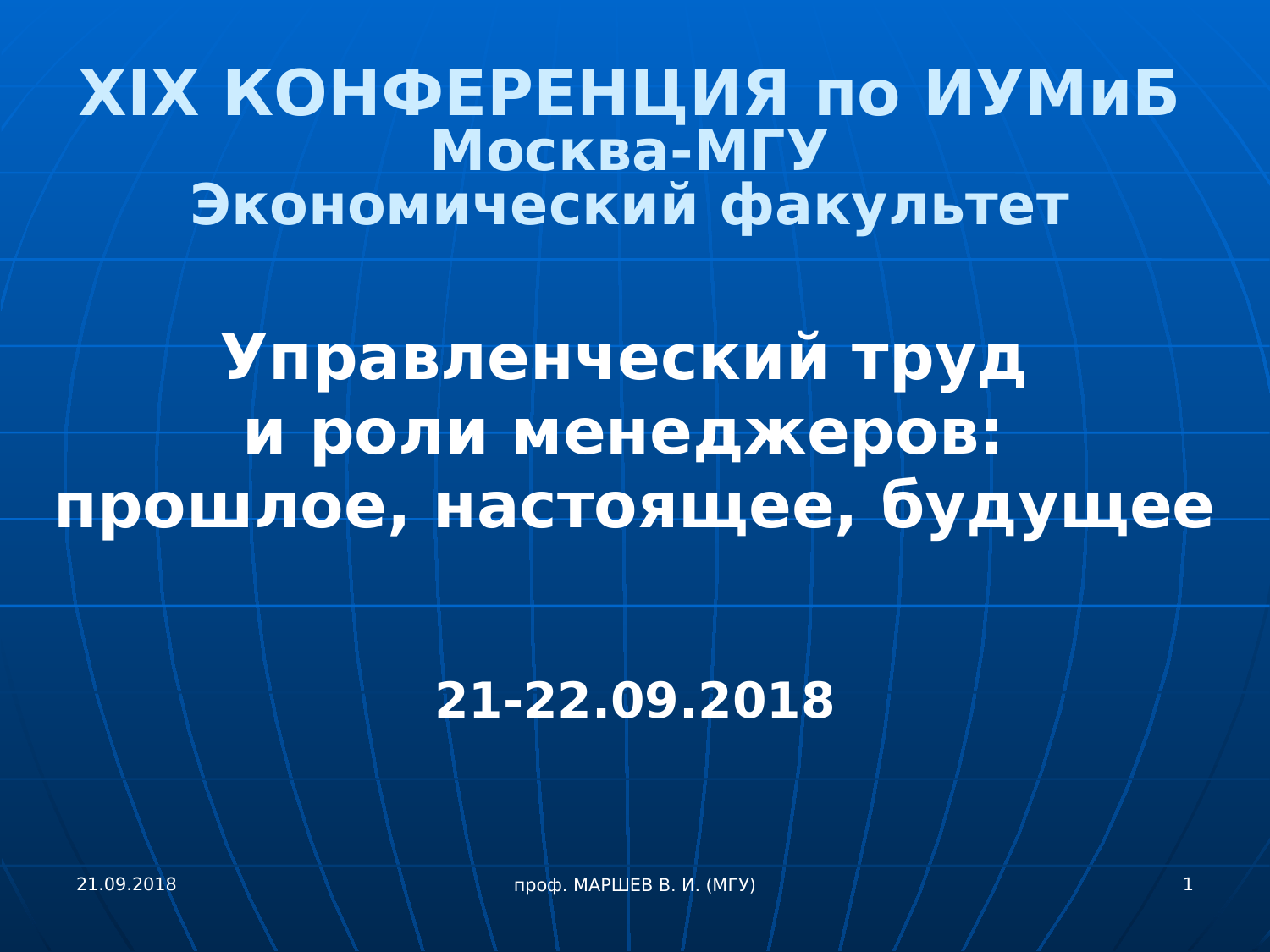

# XIX КОНФЕРЕНЦИЯ по ИУМиБ Москва-МГУ Экономический факультет

Управленческий труд
и роли менеджеров:
прошлое, настоящее, будущее

21-22.09.2018

21.09.2018
1
проф. МАРШЕВ В. И. (МГУ)